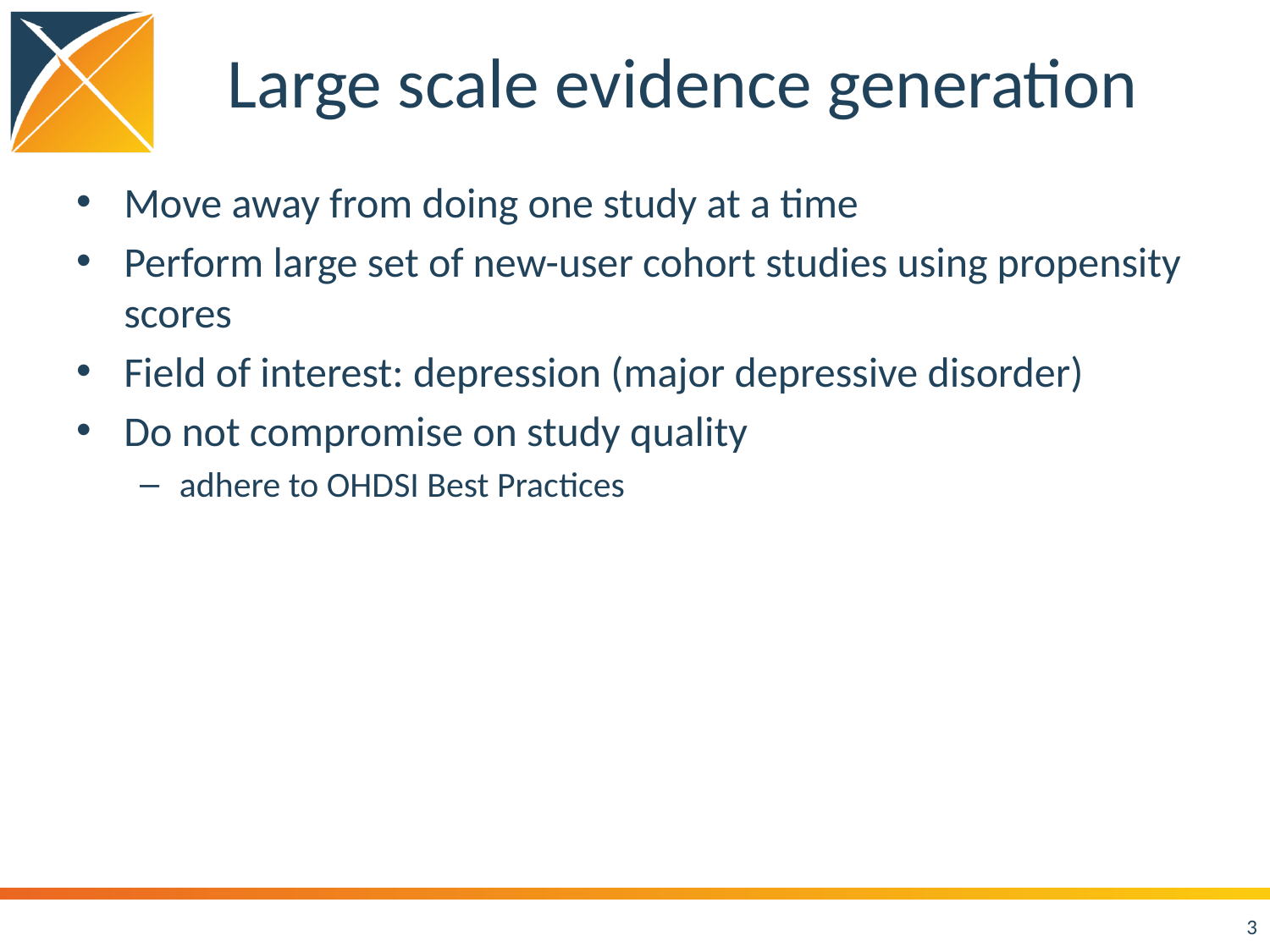

# Large scale evidence generation
Move away from doing one study at a time
Perform large set of new-user cohort studies using propensity scores
Field of interest: depression (major depressive disorder)
Do not compromise on study quality
adhere to OHDSI Best Practices

3